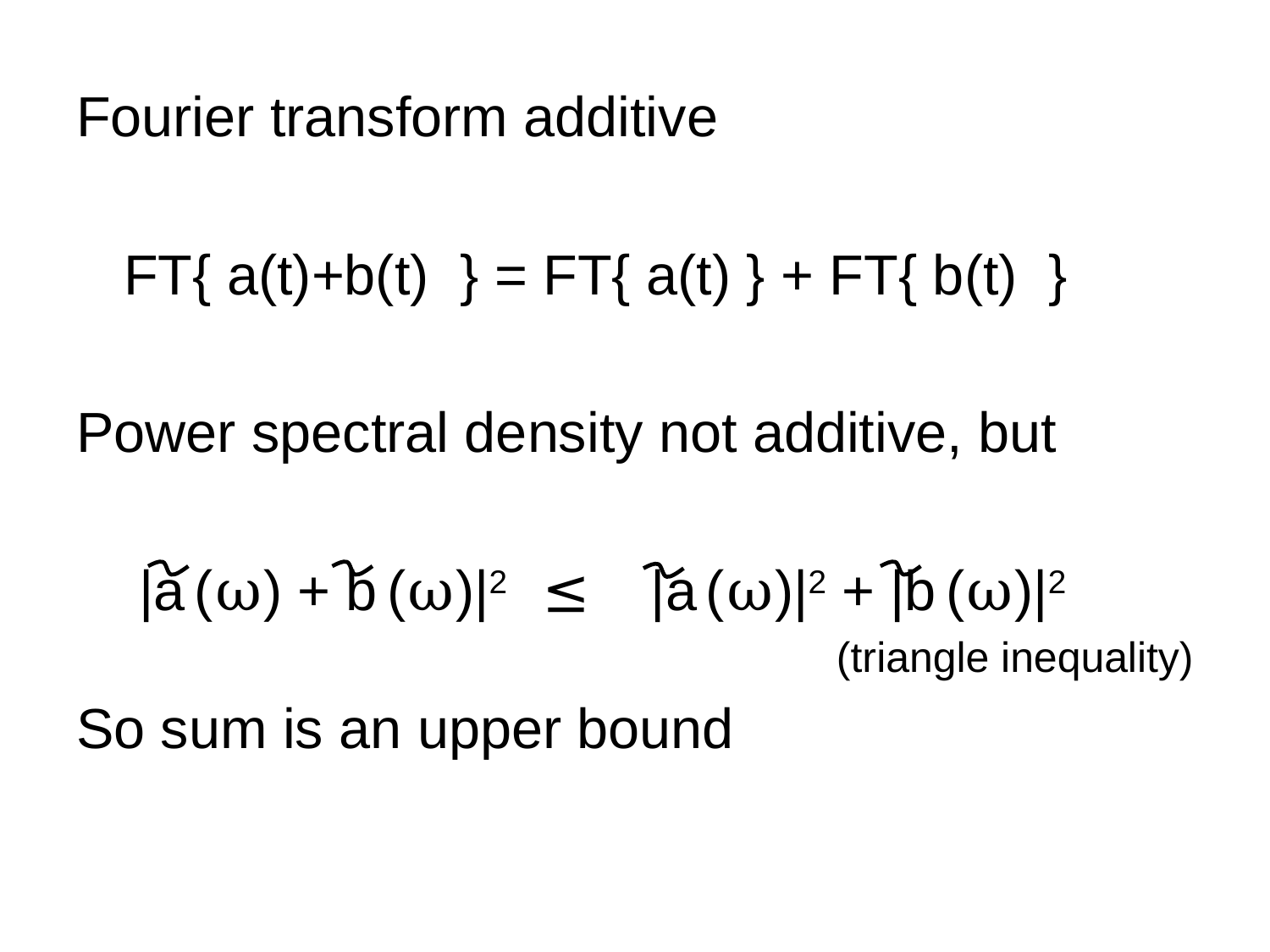

Fourier transform additive

	FT{ a(t)+b(t)  } = FT{ a(t) } + FT{ b(t)  }

Power spectral density not additive, but

	 |a (ω) + b (ω)|2    ≤      |a (ω)|2 + |b (ω)|2
(triangle inequality)
So sum is an upper bound